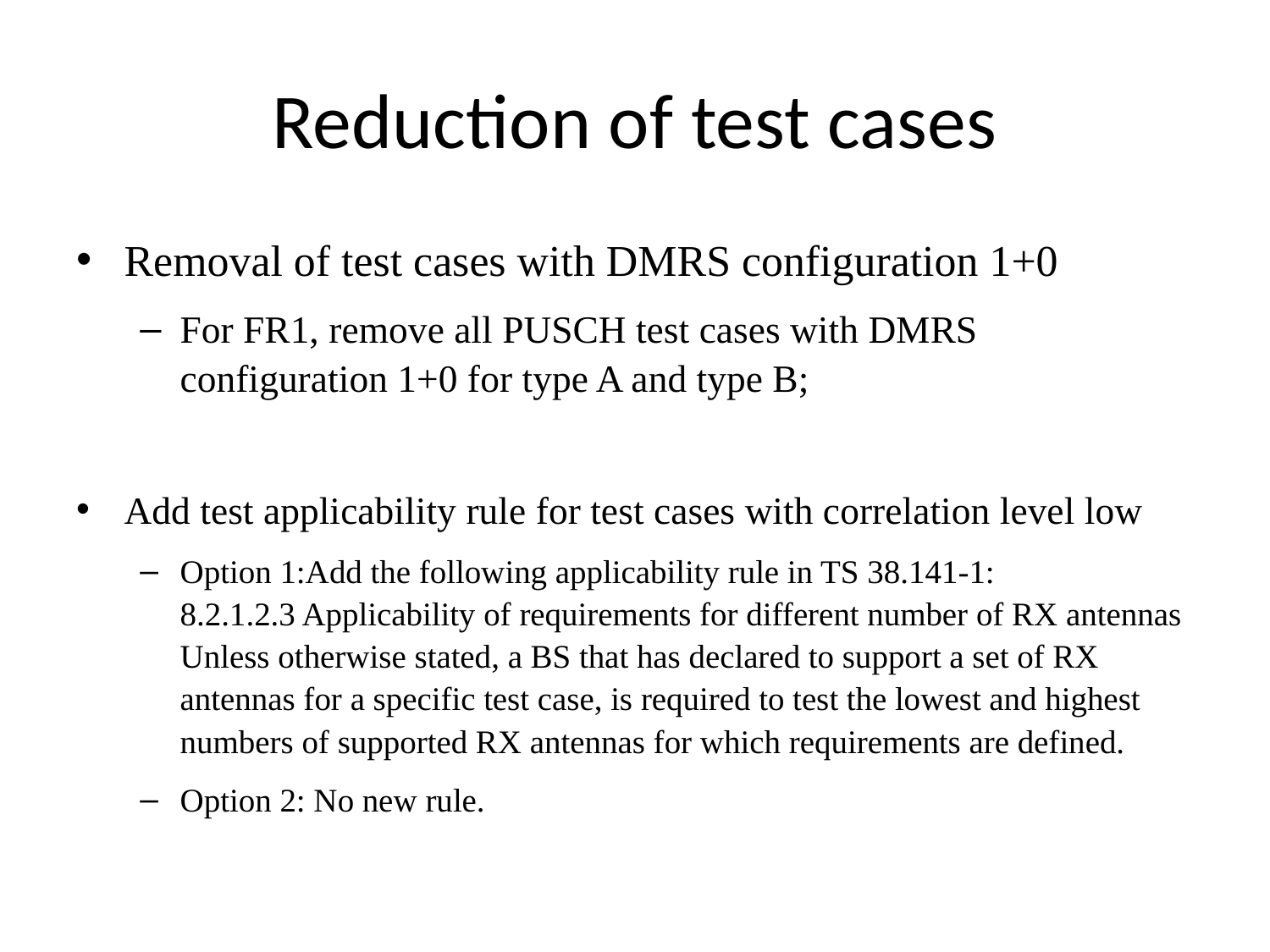

# Reduction of test cases
Removal of test cases with DMRS configuration 1+0
For FR1, remove all PUSCH test cases with DMRS configuration 1+0 for type A and type B;

Add test applicability rule for test cases with correlation level low
Option 1:Add the following applicability rule in TS 38.141-1:
8.2.1.2.3 Applicability of requirements for different number of RX antennas
Unless otherwise stated, a BS that has declared to support a set of RX antennas for a specific test case, is required to test the lowest and highest numbers of supported RX antennas for which requirements are defined.
Option 2: No new rule.